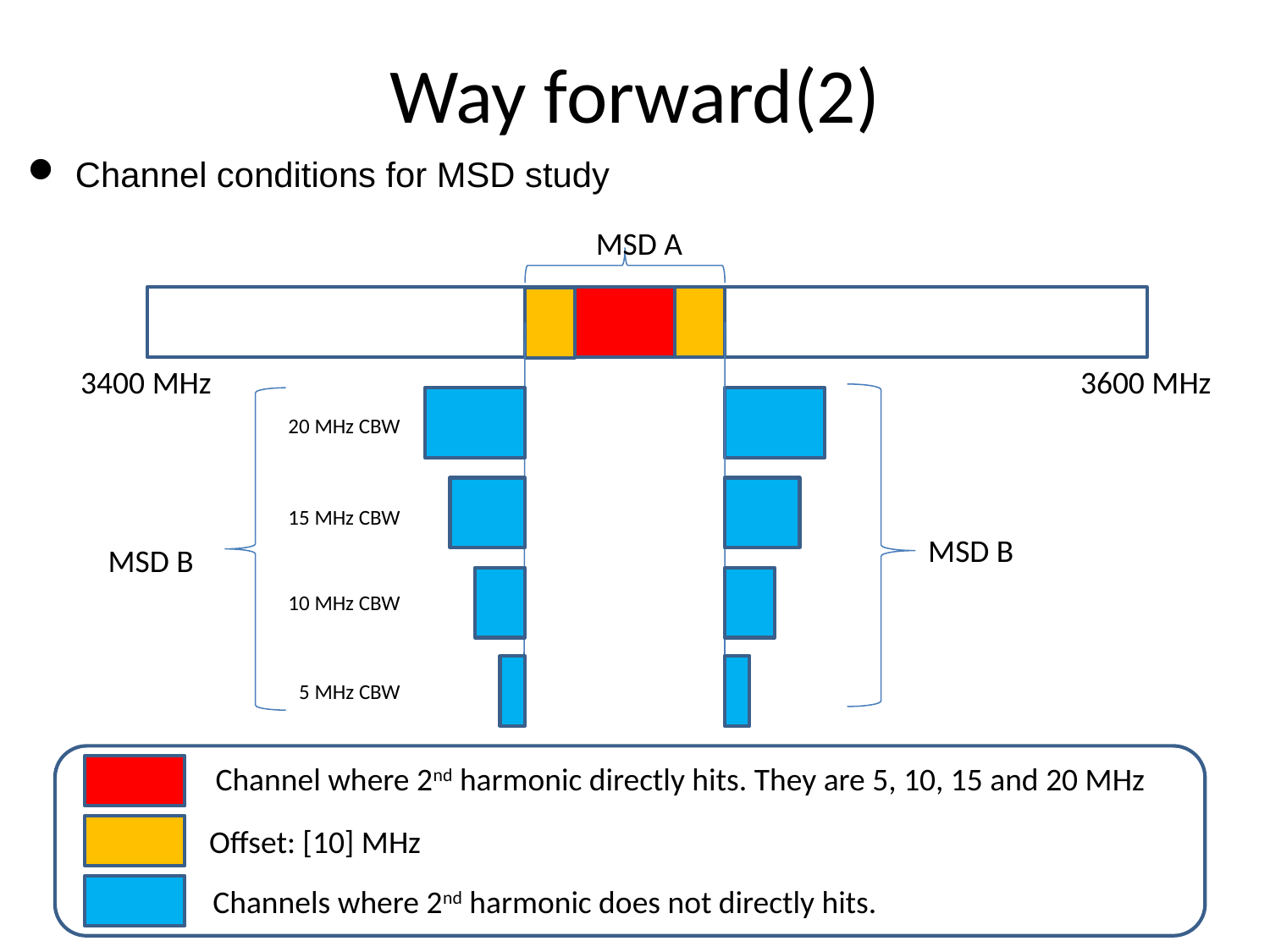

# Way forward(2)
Channel conditions for MSD study

MSD A

3400 MHz
3600 MHz

20 MHz CBW

15 MHz CBW
MSD B
MSD B

10 MHz CBW

5 MHz CBW

Channel where 2nd harmonic directly hits. They are 5, 10, 15 and 20 MHz

Offset: [10] MHz

Channels where 2nd harmonic does not directly hits.